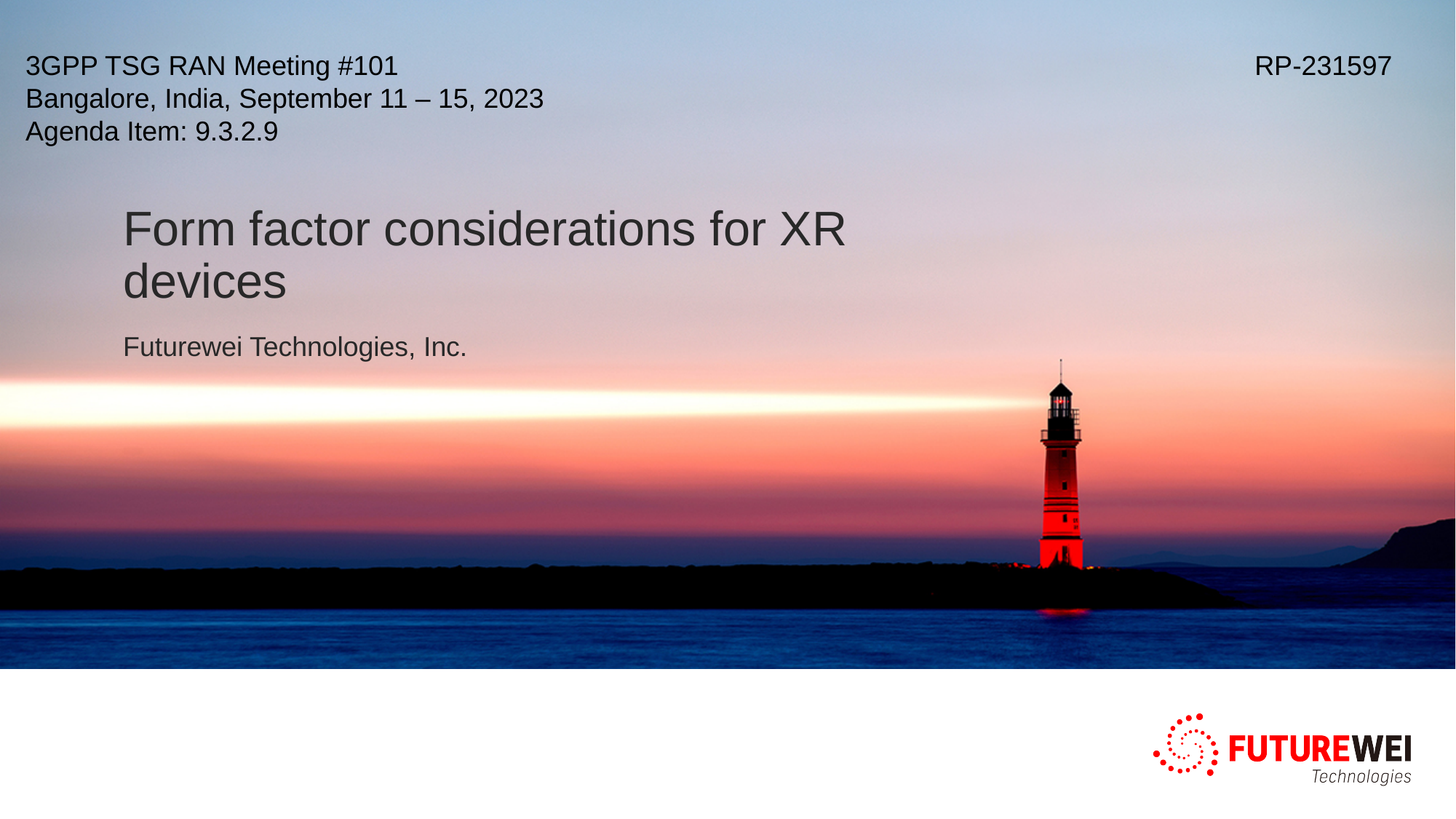

3GPP TSG RAN Meeting #101
Bangalore, India, September 11 – 15, 2023
Agenda Item: 9.3.2.9
RP-231597
# Form factor considerations for XR devices

Futurewei Technologies, Inc.